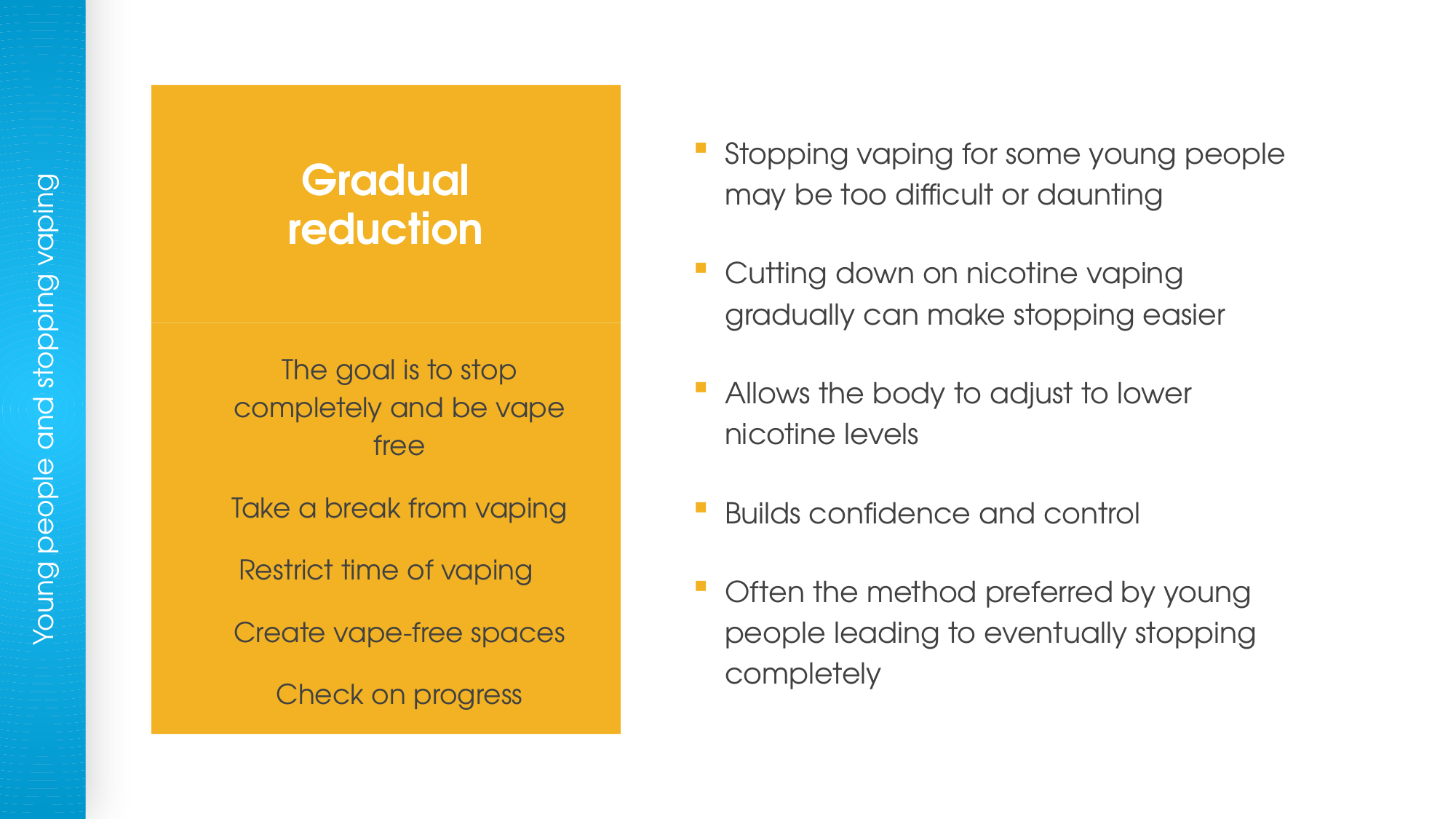

# Gradual reduction
Stopping vaping for some young people
may be too difficult or daunting
Cutting down on nicotine vaping
gradually can make stopping easier
Allows the body to adjust to lower
nicotine levels
Builds confidence and control
Often the method preferred by young people leading to eventually stopping completely
The goal is to stop completely and be vape free
Take a break from vaping
Restrict time of vaping
Create vape-free spaces
Check on progress